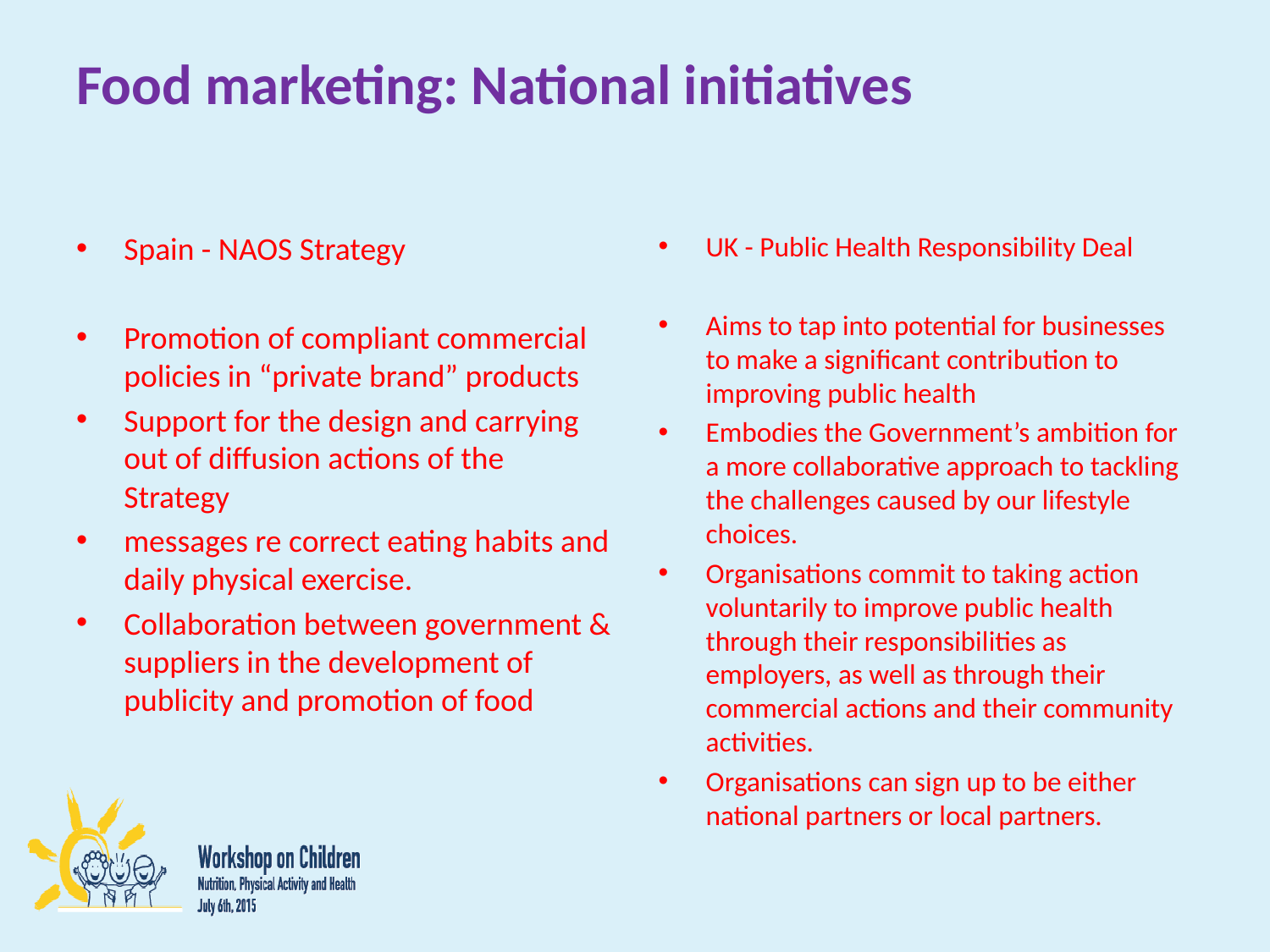

# Food marketing: National initiatives
Spain - NAOS Strategy

Promotion of compliant commercial policies in “private brand” products
Support for the design and carrying
out of diffusion actions of the Strategy
messages re correct eating habits and daily physical exercise.
Collaboration between government & suppliers in the development of
publicity and promotion of food

UK - Public Health Responsibility Deal

Aims to tap into potential for businesses to make a significant contribution to improving public health
Embodies the Government’s ambition for a more collaborative approach to tackling the challenges caused by our lifestyle choices.
Organisations commit to taking action voluntarily to improve public health through their responsibilities as employers, as well as through their commercial actions and their community activities.
Organisations can sign up to be either national partners or local partners.